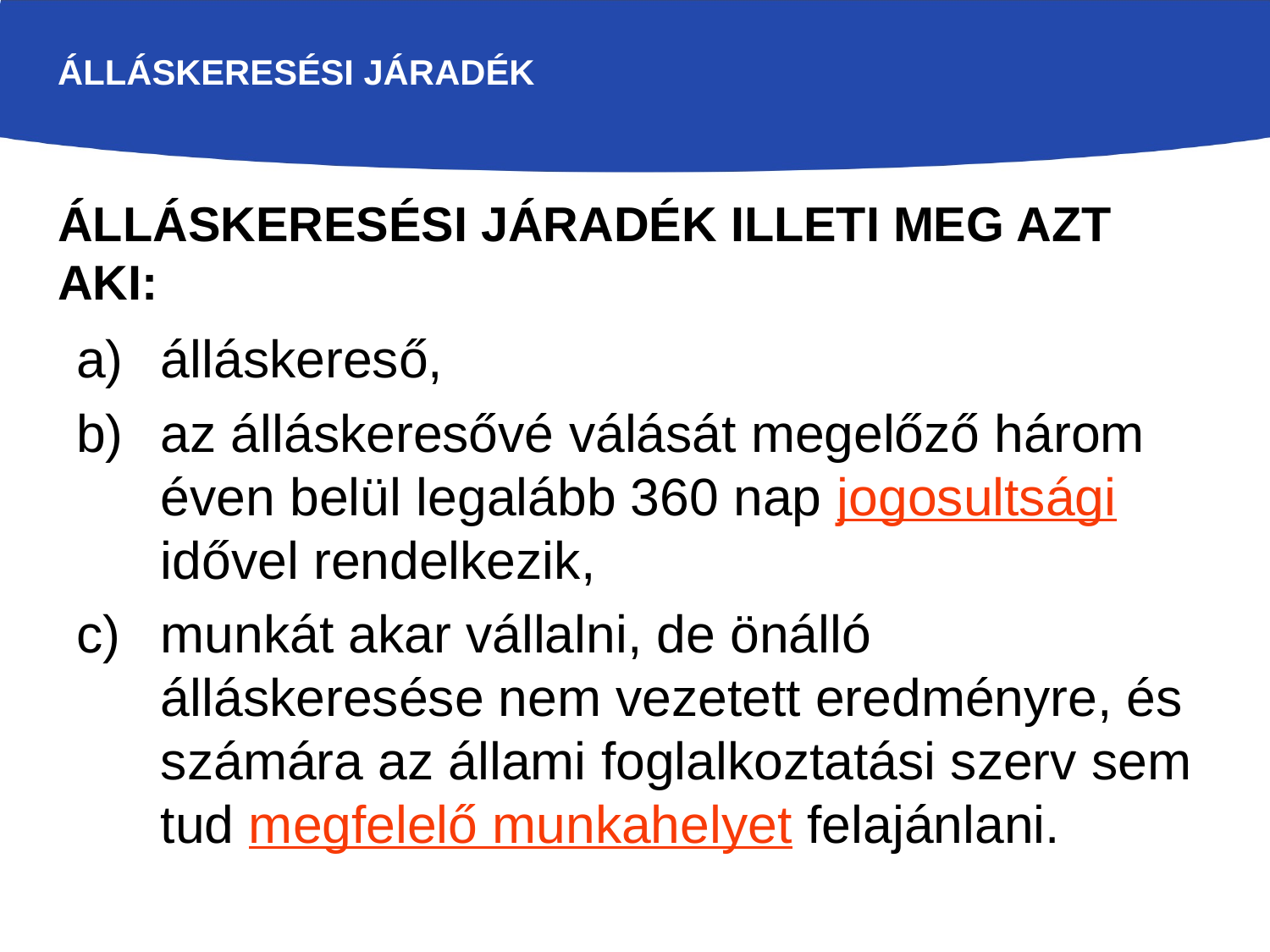

# Álláskeresési járadék
Álláskeresési járadék illeti meg azt, aki:
álláskereső,
az álláskeresővé válását megelőző három éven belül legalább 360 nap jogosultsági idővel rendelkezik,
munkát akar vállalni, de önálló álláskeresése nem vezetett eredményre, és számára az állami foglalkoztatási szerv sem tud megfelelő munkahelyet felajánlani.